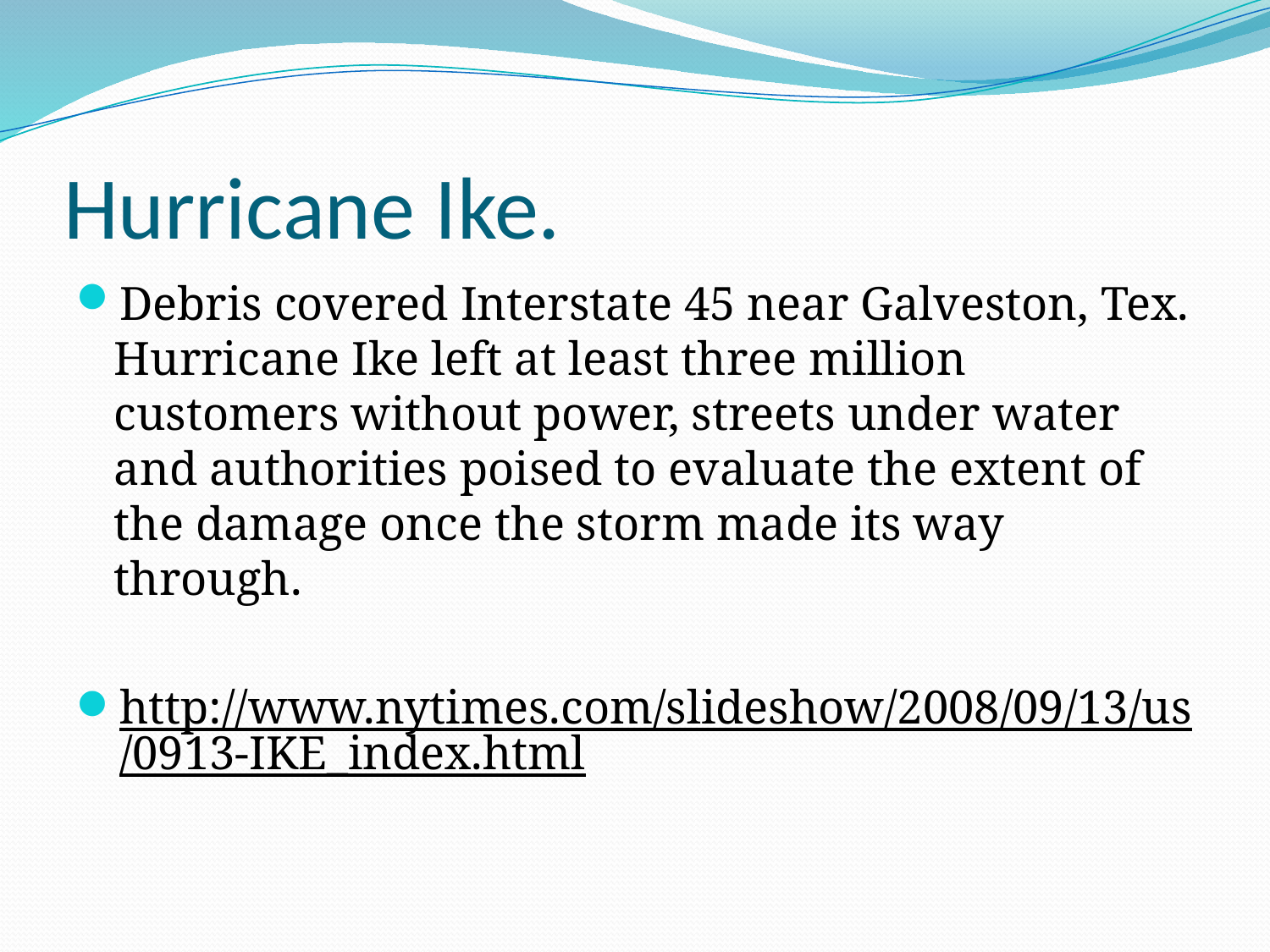

# Hurricane Ike.
Debris covered Interstate 45 near Galveston, Tex. Hurricane Ike left at least three million customers without power, streets under water and authorities poised to evaluate the extent of the damage once the storm made its way through.

http://www.nytimes.com/slideshow/2008/09/13/us/0913-IKE_index.html